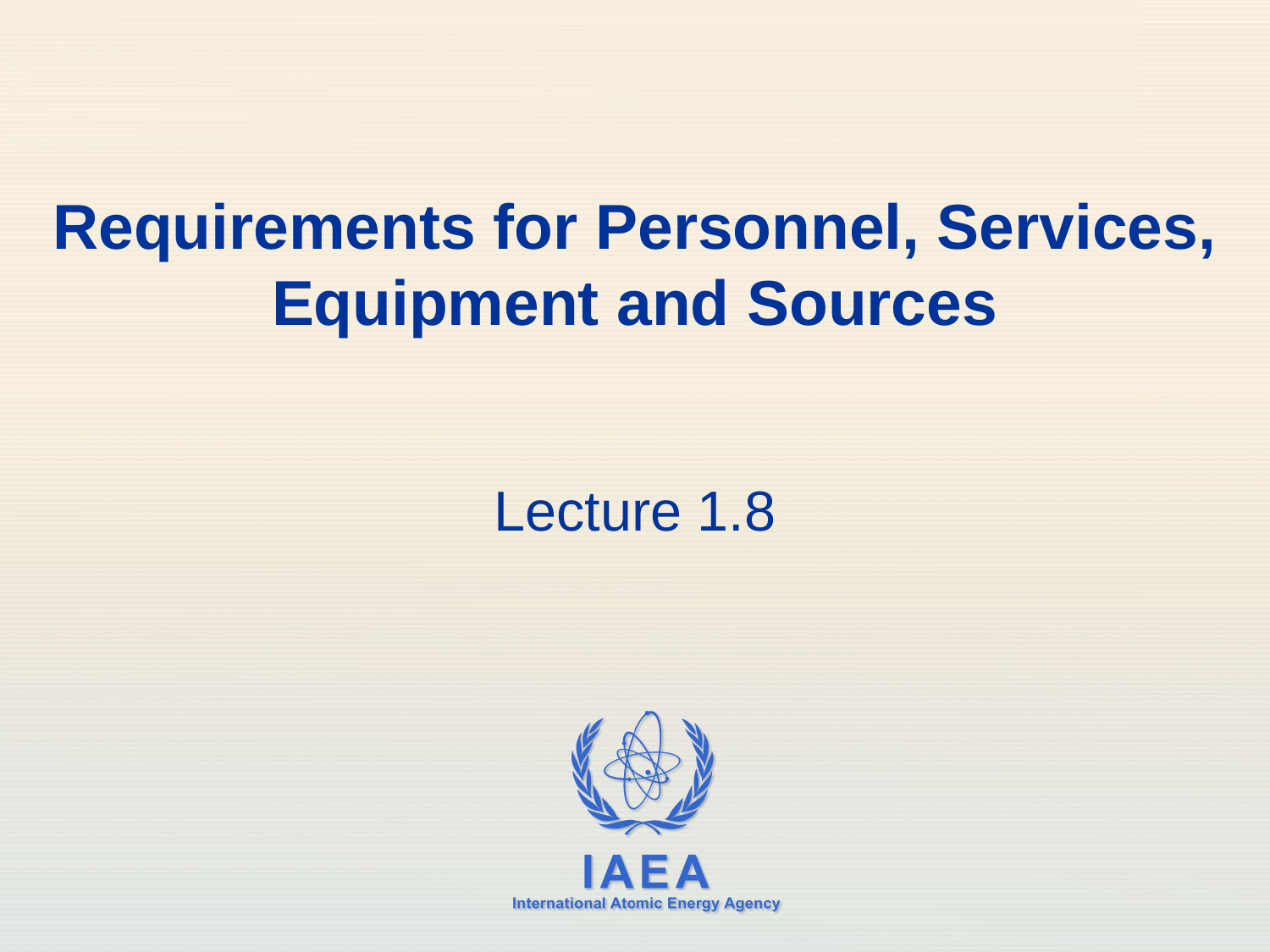

# Requirements for Personnel, Services, Equipment and Sources
Lecture 1.8